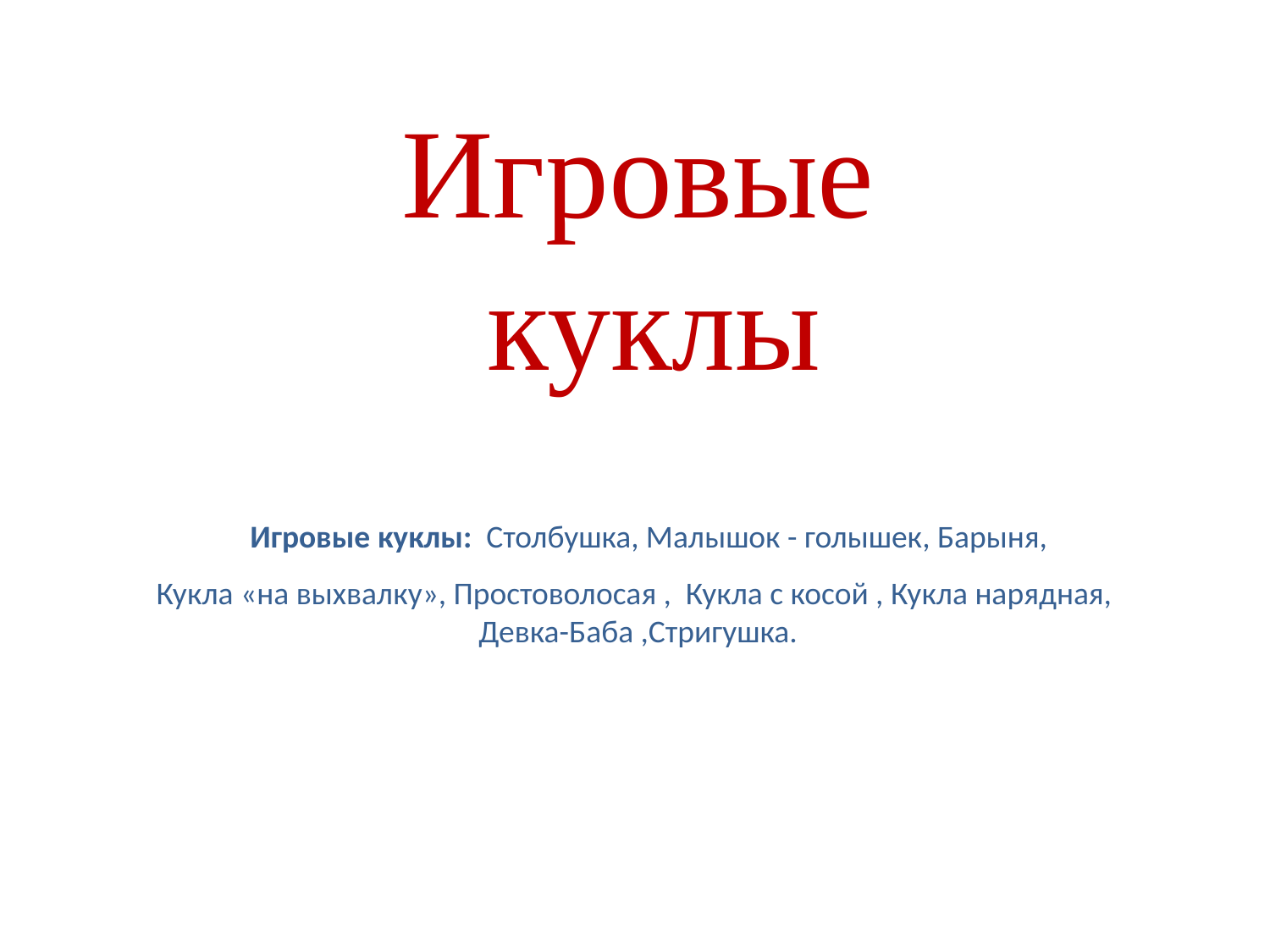

# Игровые куклы Игровые куклы:  Столбушка, Малышок - голышек, Барыня, Кукла «на выхвалку», Простоволосая ,  Кукла с косой , Кукла нарядная, Девка-Баба ,Стригушка.